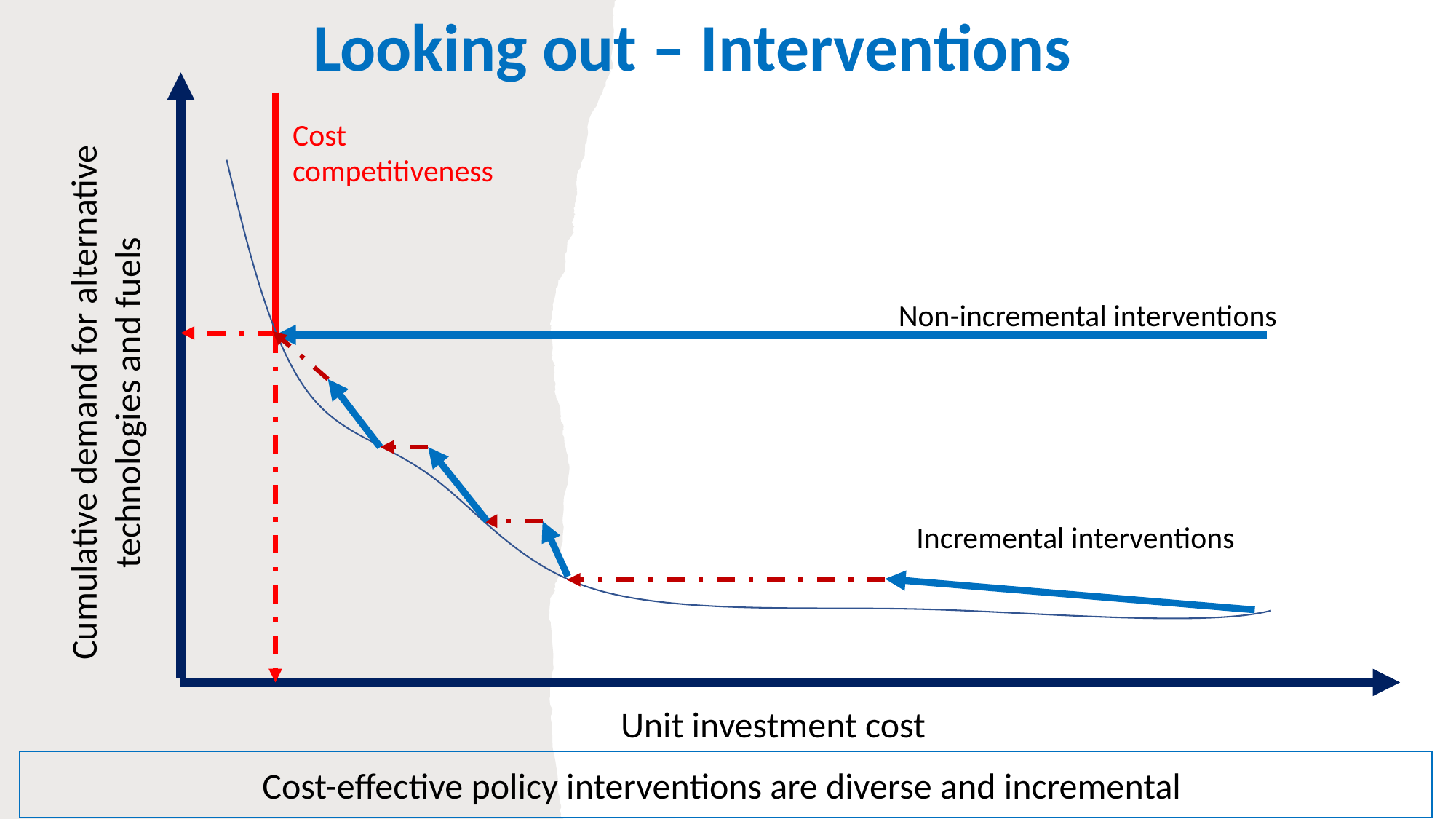

Looking out – Interventions
Cost competitiveness

Non-incremental interventions
Cumulative demand for alternative technologies and fuels
Incremental interventions
Unit investment cost
Cost-effective policy interventions are diverse and incremental